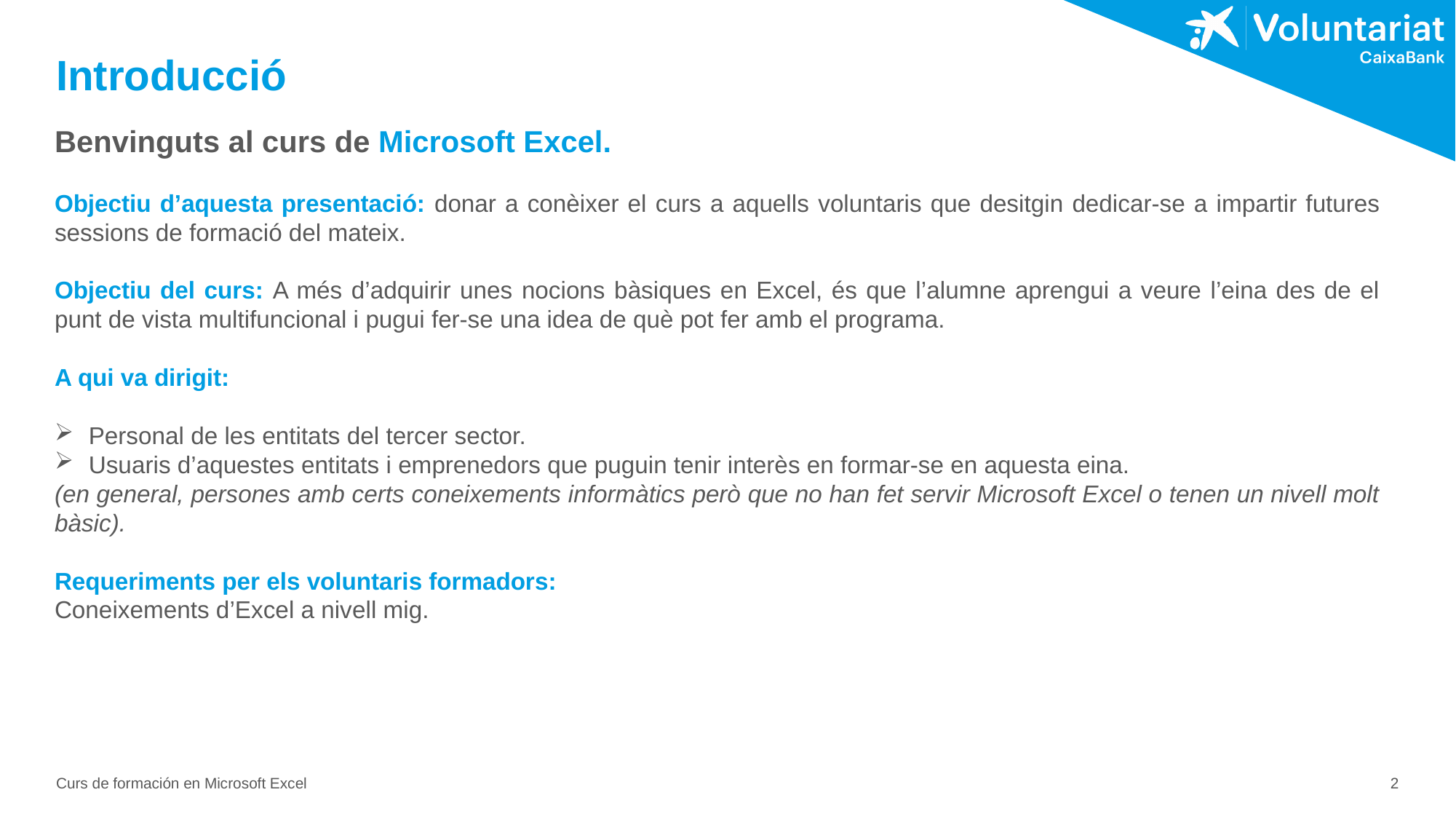

# Introducció
Benvinguts al curs de Microsoft Excel.

Objectiu d’aquesta presentació: donar a conèixer el curs a aquells voluntaris que desitgin dedicar-se a impartir futures sessions de formació del mateix.

Objectiu del curs: A més d’adquirir unes nocions bàsiques en Excel, és que l’alumne aprengui a veure l’eina des de el punt de vista multifuncional i pugui fer-se una idea de què pot fer amb el programa.

A qui va dirigit:

Personal de les entitats del tercer sector.
Usuaris d’aquestes entitats i emprenedors que puguin tenir interès en formar-se en aquesta eina.
(en general, persones amb certs coneixements informàtics però que no han fet servir Microsoft Excel o tenen un nivell molt bàsic).

Requeriments per els voluntaris formadors:
Coneixements d’Excel a nivell mig.